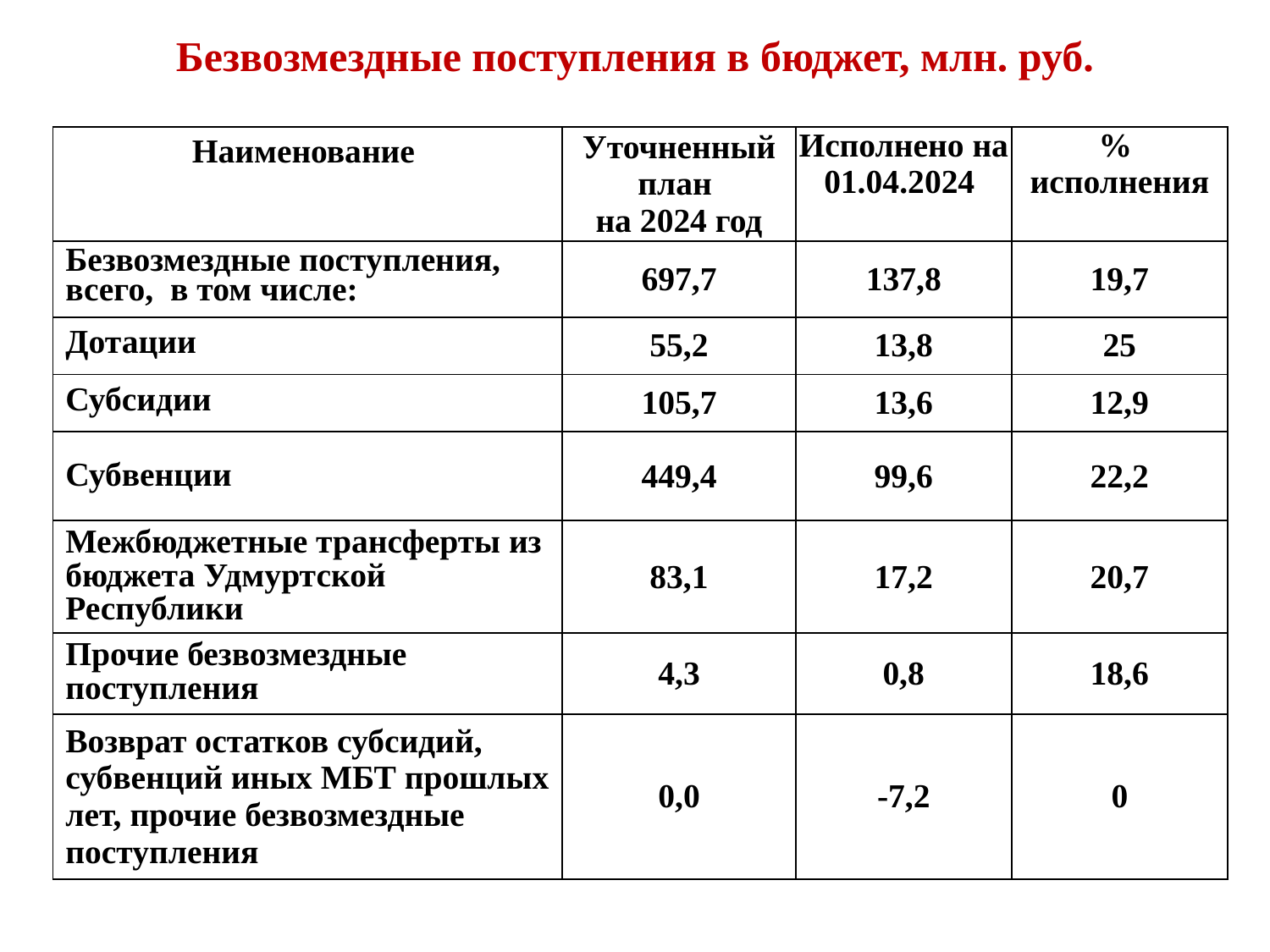

# Безвозмездные поступления в бюджет, млн. руб.
| Наименование | Уточненный план на 2024 год | Исполнено на 01.04.2024 | % исполнения |
| --- | --- | --- | --- |
| Безвозмездные поступления, всего, в том числе: | 697,7 | 137,8 | 19,7 |
| Дотации | 55,2 | 13,8 | 25 |
| Субсидии | 105,7 | 13,6 | 12,9 |
| Субвенции | 449,4 | 99,6 | 22,2 |
| Межбюджетные трансферты из бюджета Удмуртской Республики | 83,1 | 17,2 | 20,7 |
| Прочие безвозмездные поступления | 4,3 | 0,8 | 18,6 |
| Возврат остатков субсидий, субвенций иных МБТ прошлых лет, прочие безвозмездные поступления | 0,0 | -7,2 | 0 |